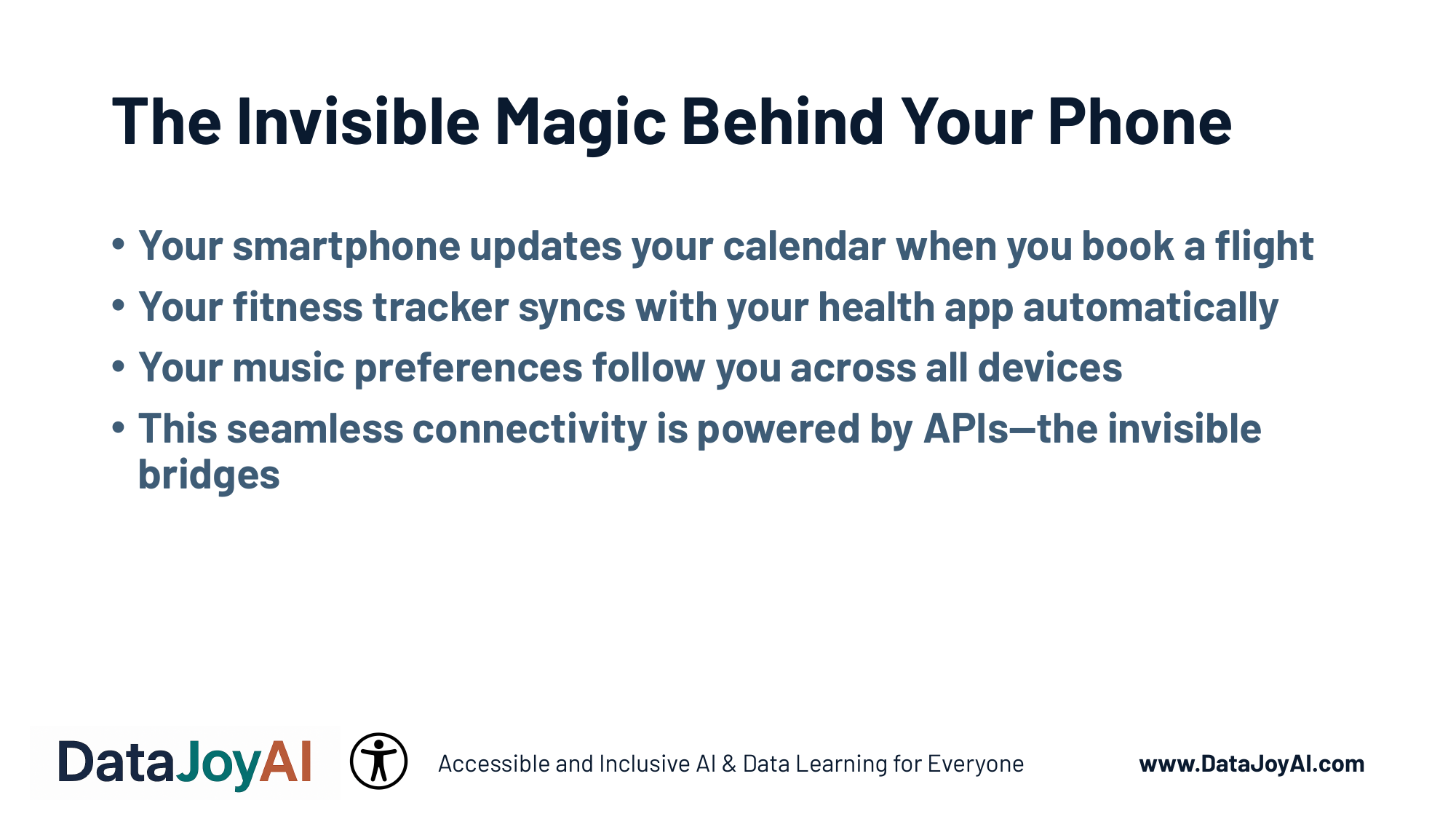

# The Invisible Magic Behind Your Phone
Your smartphone updates your calendar when you book a flight
Your fitness tracker syncs with your health app automatically
Your music preferences follow you across all devices
This seamless connectivity is powered by APIs—the invisible bridges